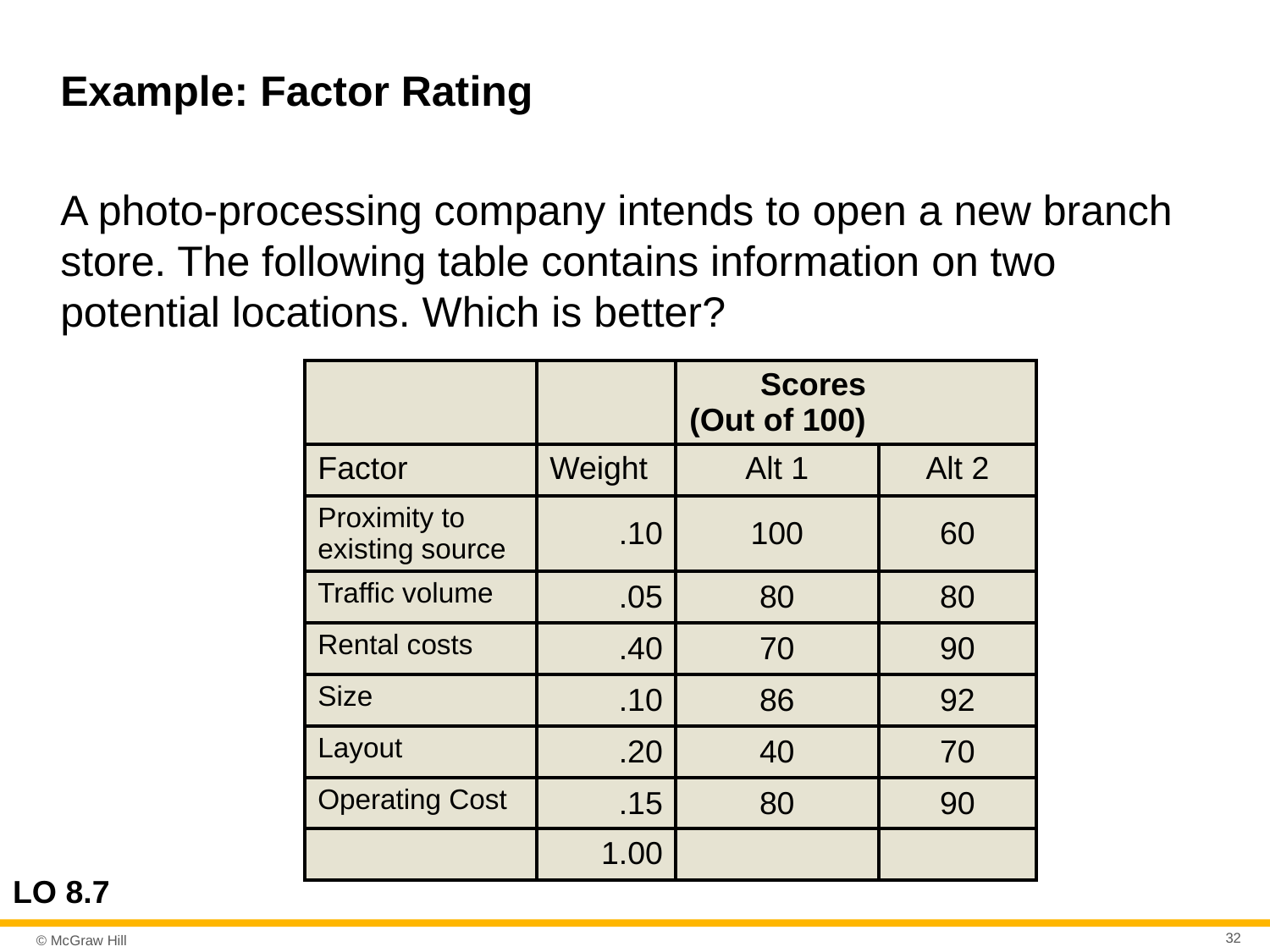

# Example: Factor Rating
A photo-processing company intends to open a new branch store. The following table contains information on two potential locations. Which is better?
|  |  | Scores (Out of 100) |  |
| --- | --- | --- | --- |
| Factor | Weight | Alt 1 | Alt 2 |
| Proximity to existing source | .10 | 100 | 60 |
| Traffic volume | .05 | 80 | 80 |
| Rental costs | .40 | 70 | 90 |
| Size | .10 | 86 | 92 |
| Layout | .20 | 40 | 70 |
| Operating Cost | .15 | 80 | 90 |
|  | 1.00 |  |  |
LO 8.7